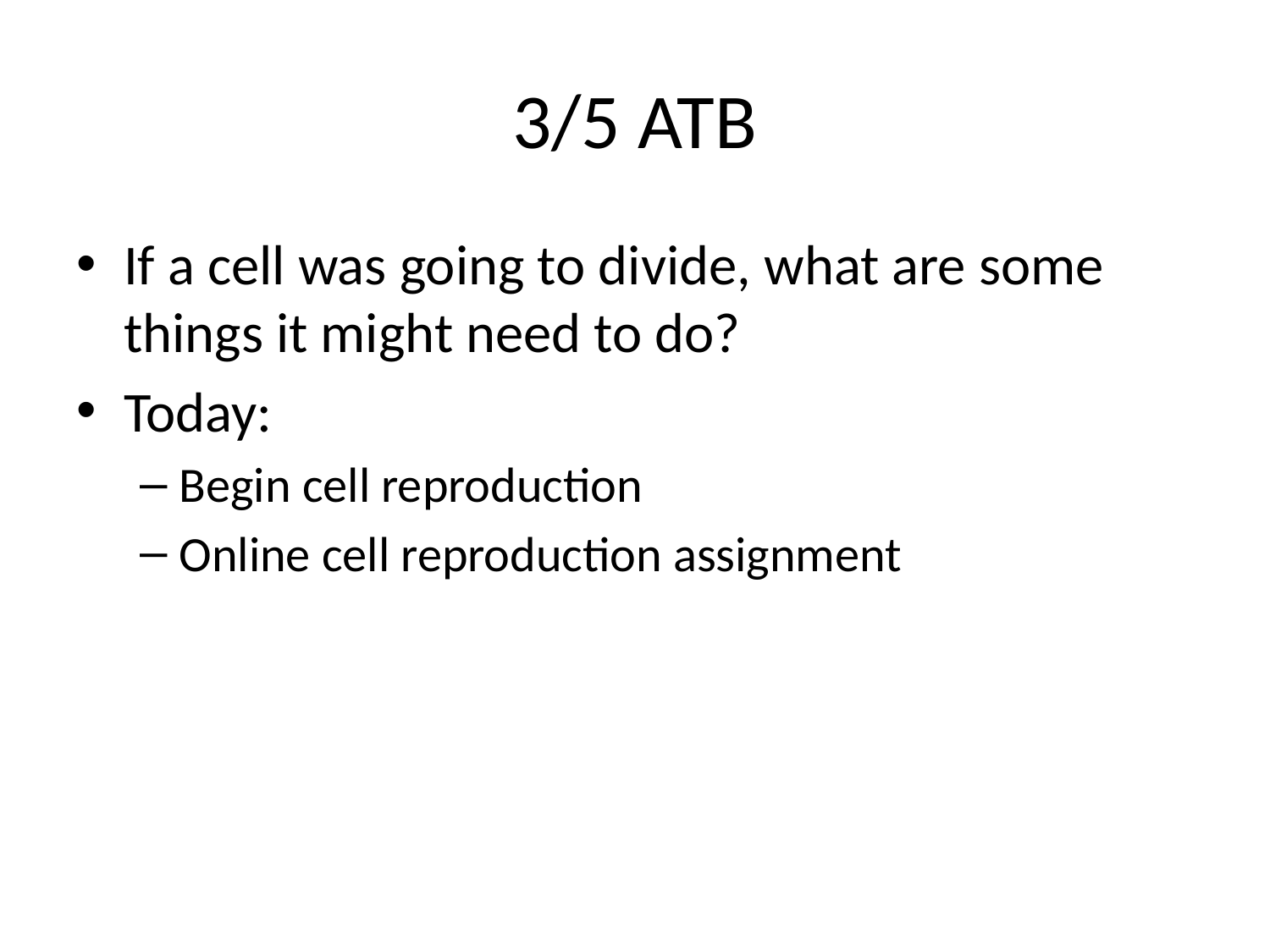

# 3/5 ATB
If a cell was going to divide, what are some things it might need to do?
Today:
Begin cell reproduction
Online cell reproduction assignment